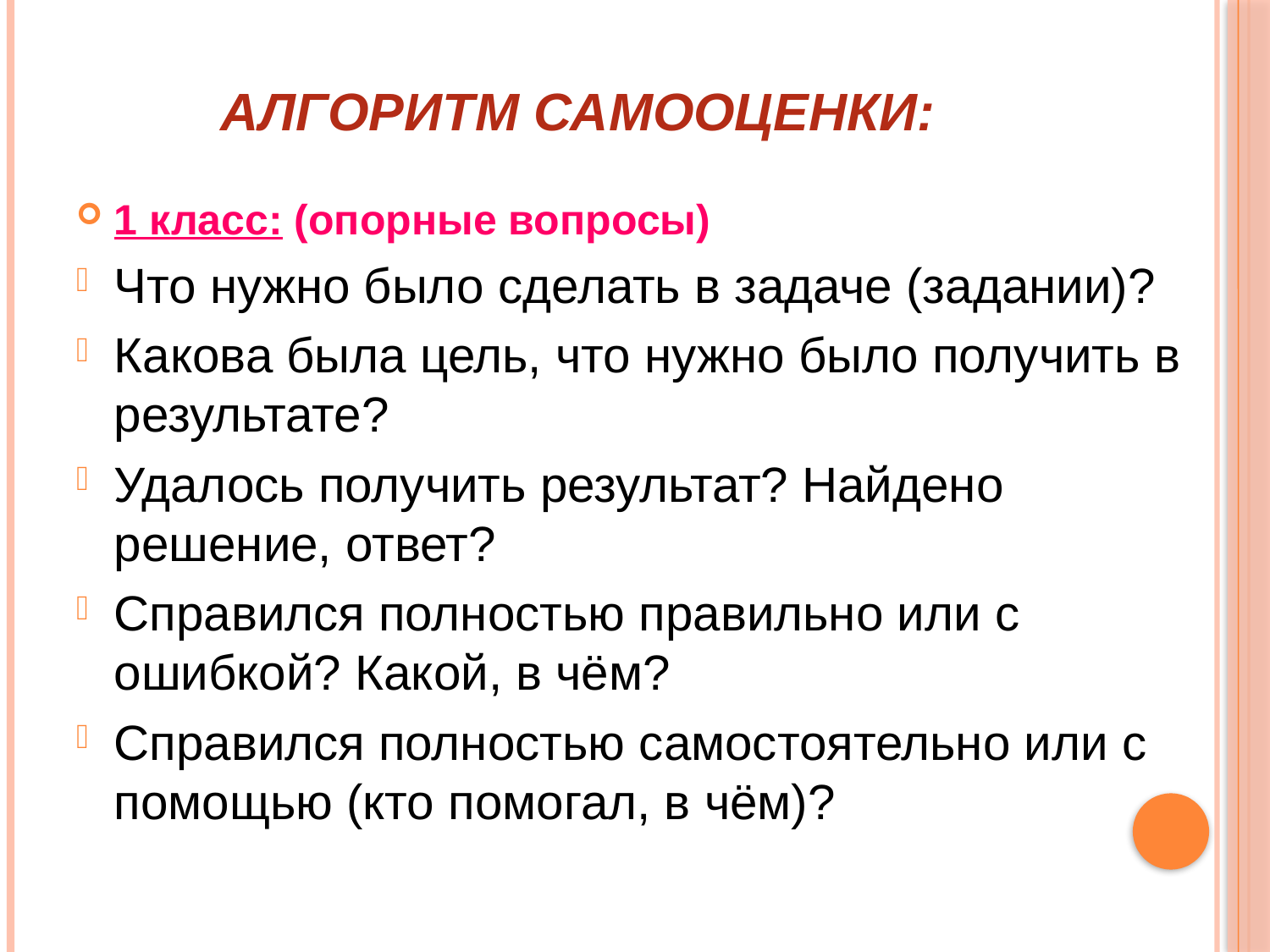

# Алгоритм самооценки:
1 класс: (опорные вопросы)
Что нужно было сделать в задаче (задании)?
Какова была цель, что нужно было получить в результате?
Удалось получить результат? Найдено решение, ответ?
Справился полностью правильно или с ошибкой? Какой, в чём?
Справился полностью самостоятельно или с помощью (кто помогал, в чём)?